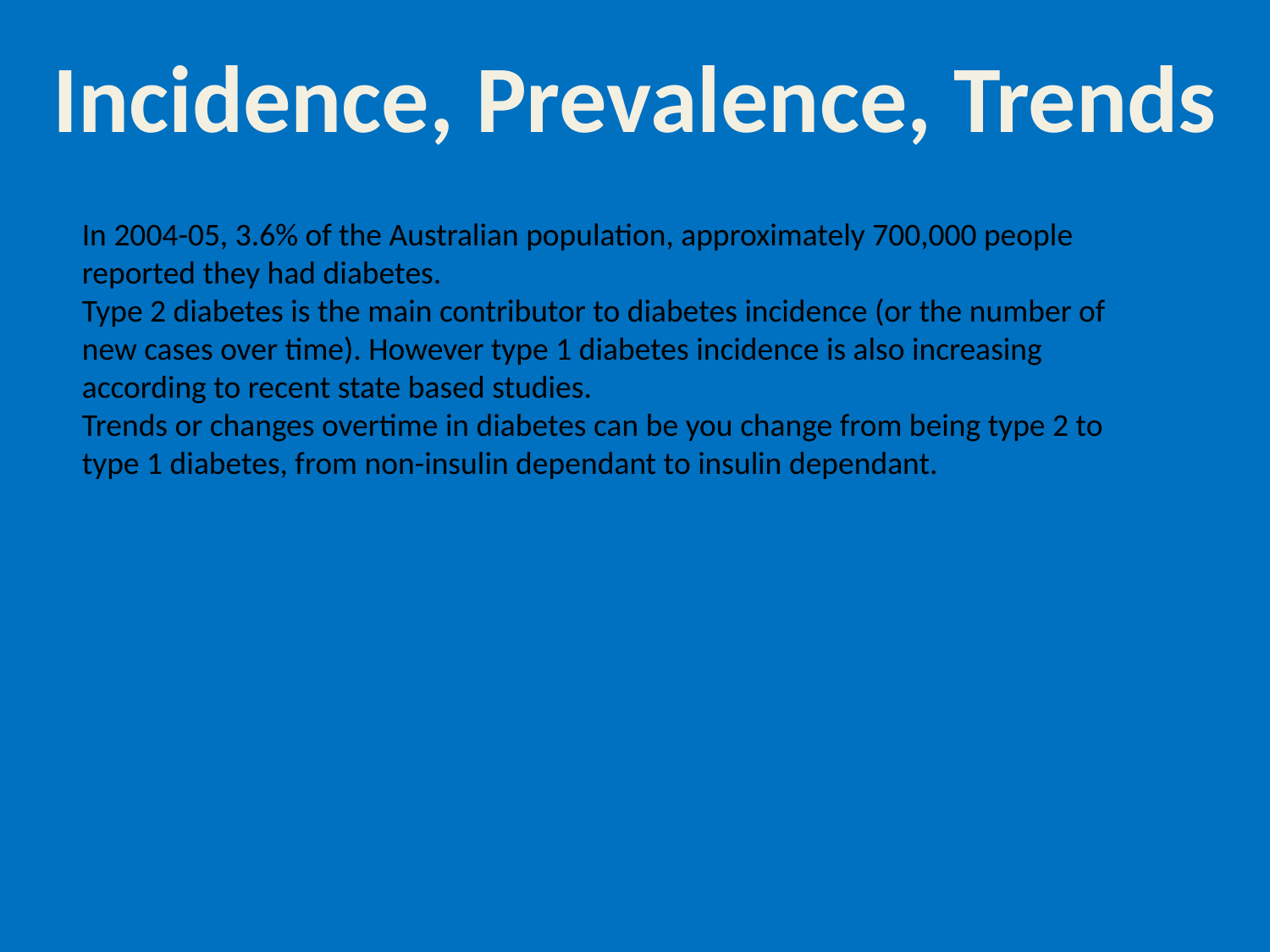

Incidence, Prevalence, Trends
In 2004-05, 3.6% of the Australian population, approximately 700,000 people reported they had diabetes.
Type 2 diabetes is the main contributor to diabetes incidence (or the number of new cases over time). However type 1 diabetes incidence is also increasing according to recent state based studies.
Trends or changes overtime in diabetes can be you change from being type 2 to type 1 diabetes, from non-insulin dependant to insulin dependant.